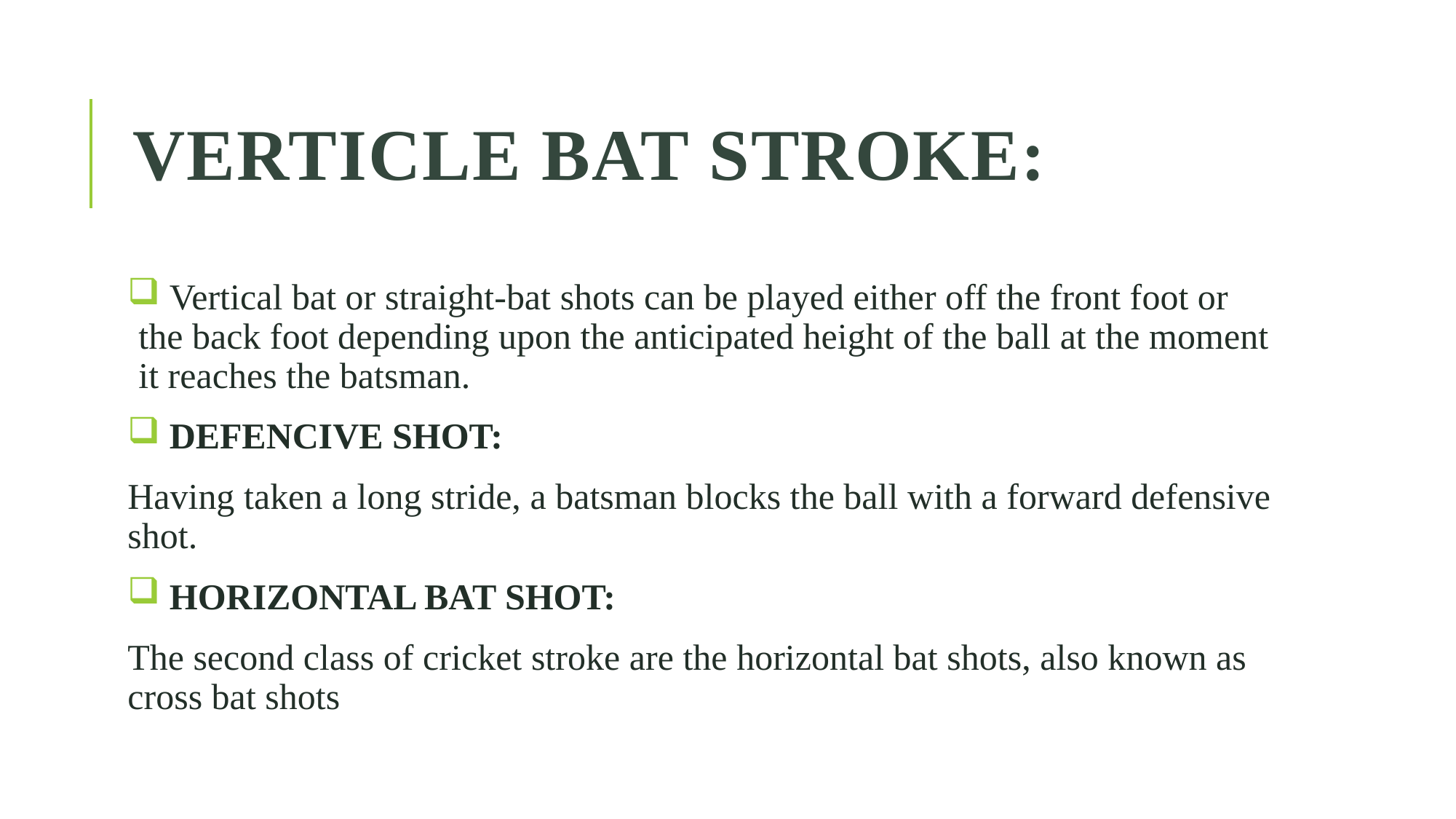

# VERTICLE BAT STROKE:
 Vertical bat or straight-bat shots can be played either off the front foot or the back foot depending upon the anticipated height of the ball at the moment it reaches the batsman.
 DEFENCIVE SHOT:
Having taken a long stride, a batsman blocks the ball with a forward defensive shot.
 HORIZONTAL BAT SHOT:
The second class of cricket stroke are the horizontal bat shots, also known as cross bat shots